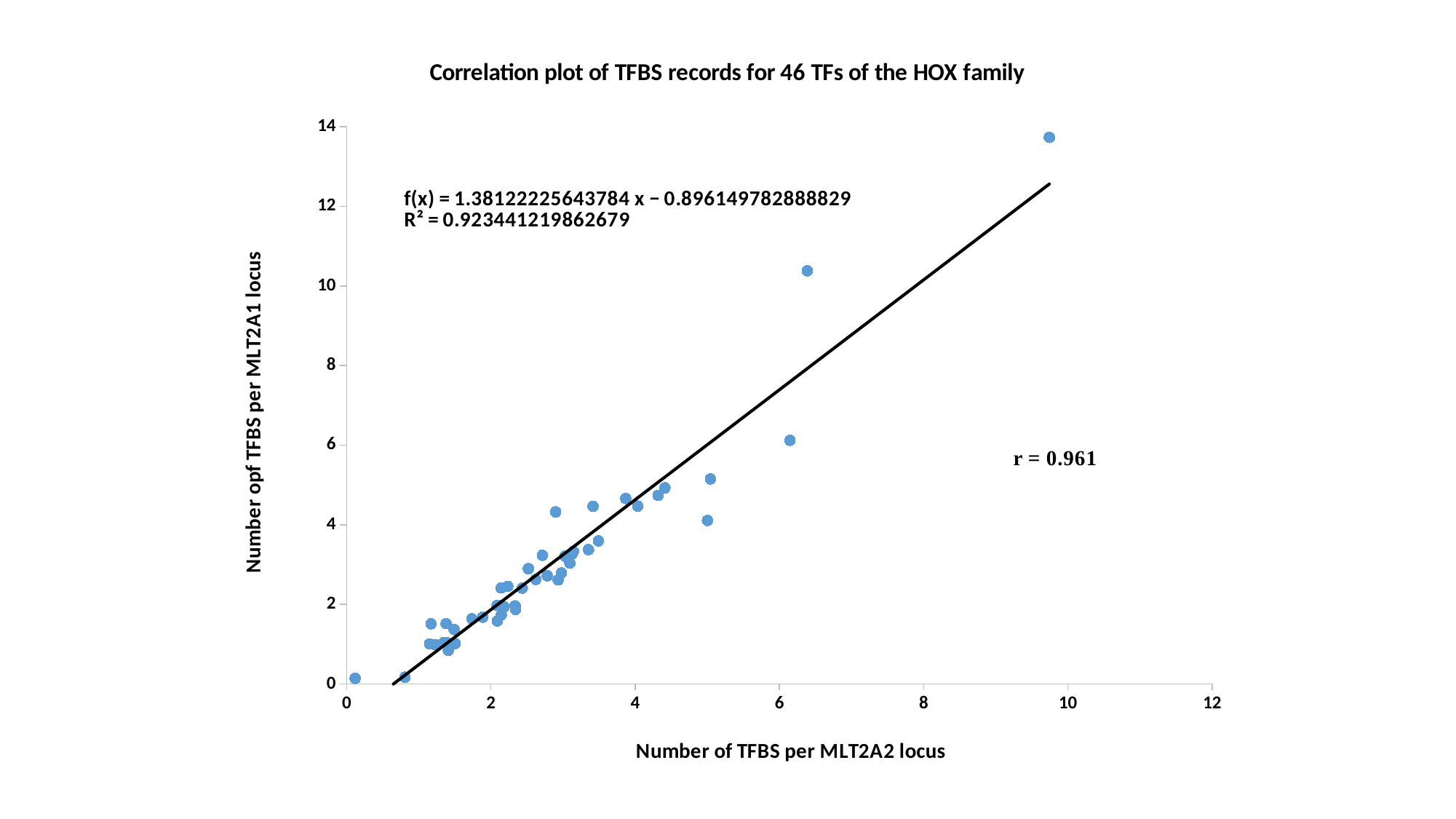

### Chart: Correlation plot of TFBS records for 46 TFs of the HOX family

| Category | TFBS per MLT2A1 locus |
|---|---|